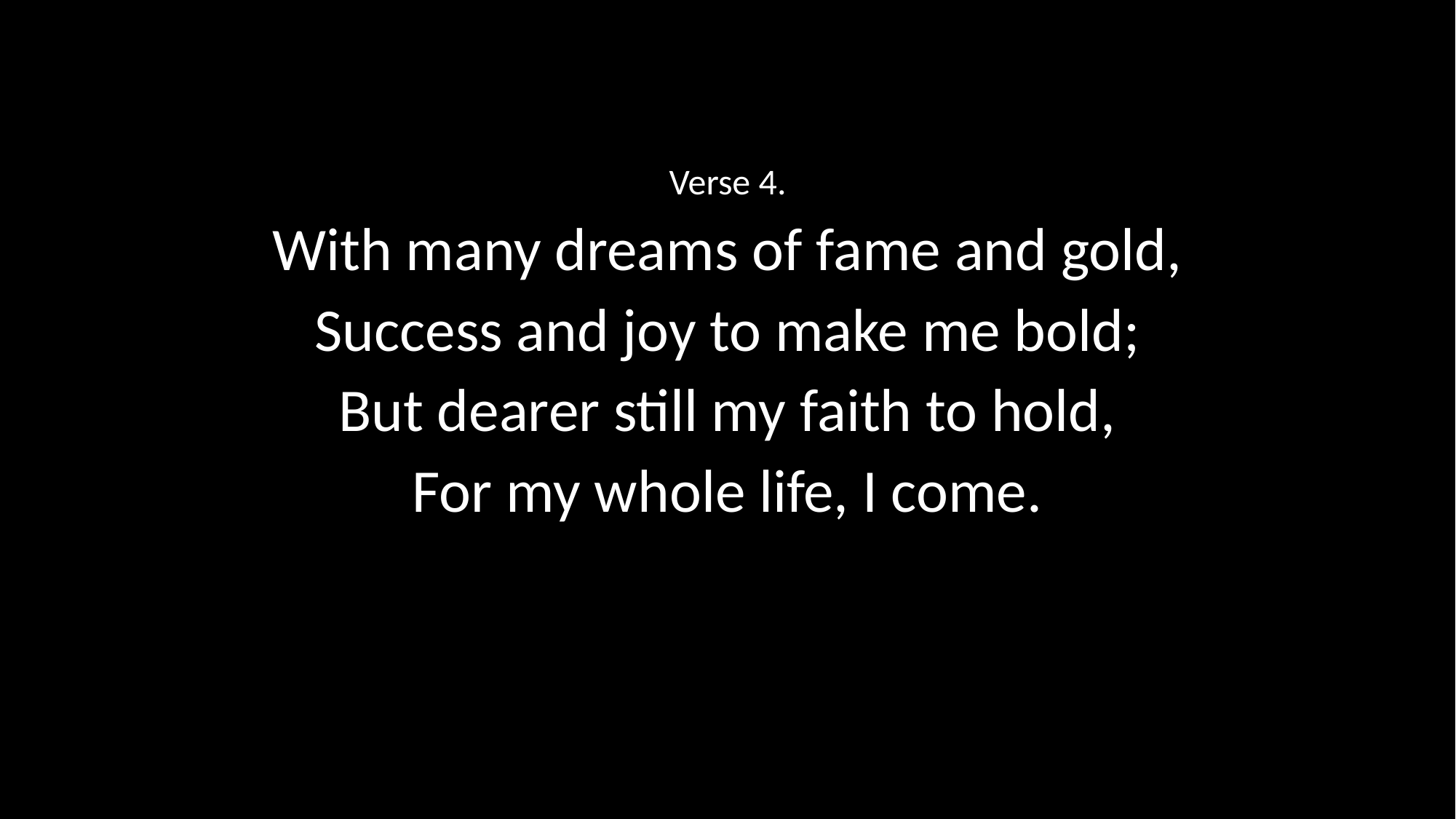

Verse 4.
With many dreams of fame and gold,
Success and joy to make me bold;
But dearer still my faith to hold,
For my whole life, I come.